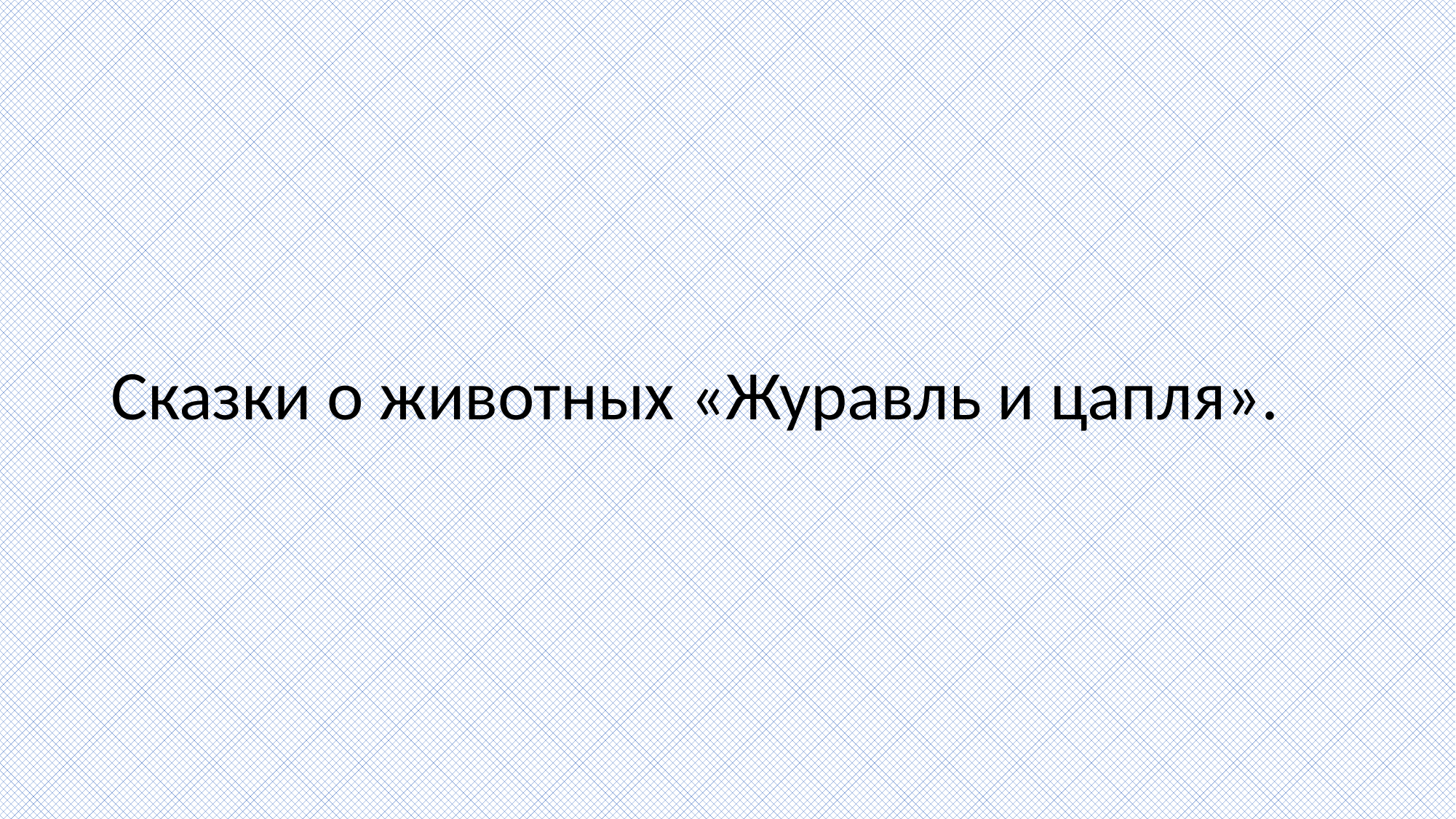

# Сказки о животных «Журавль и цапля».